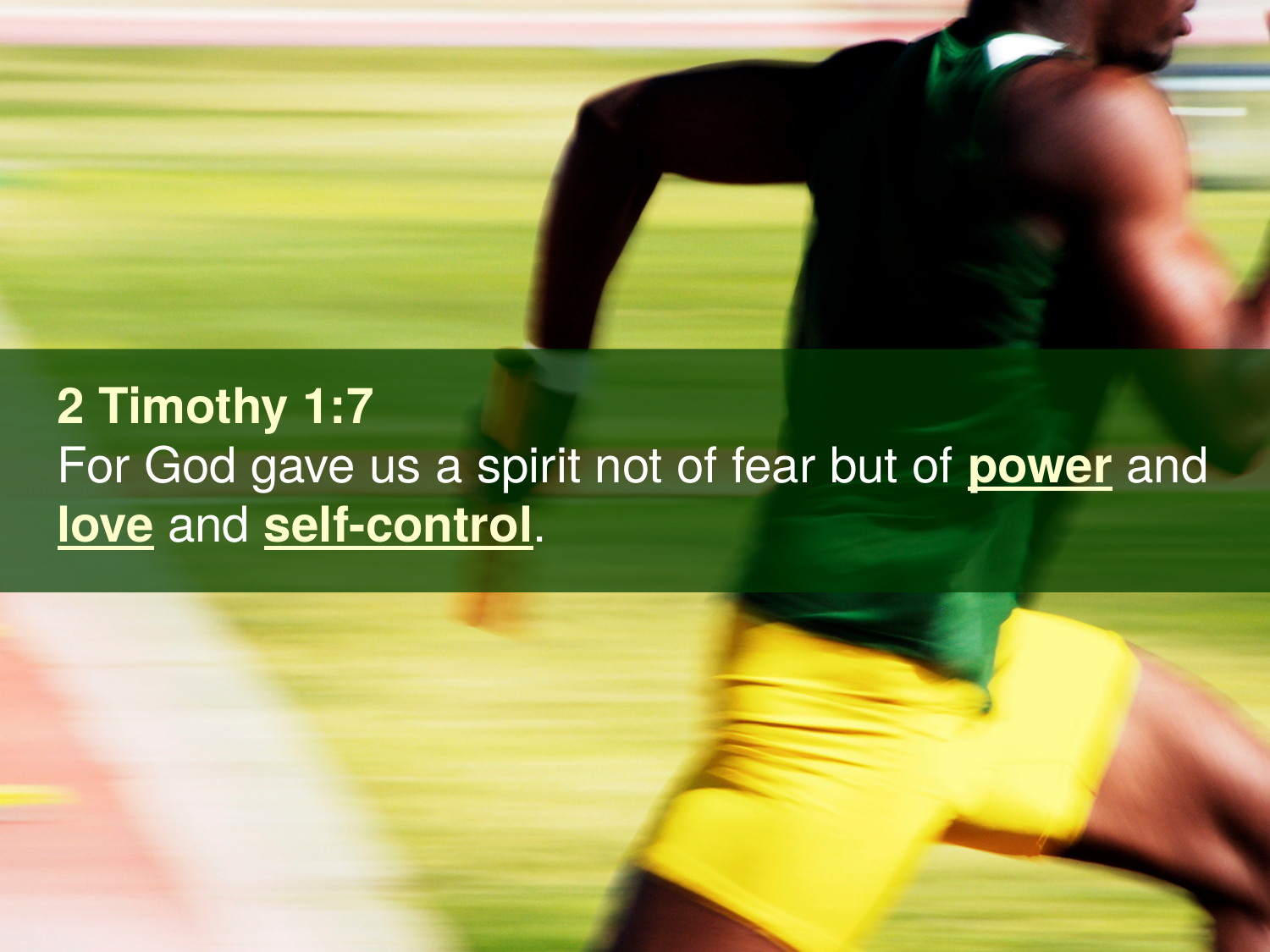

2 Timothy 1:7
For God gave us a spirit not of fear but of power and love and self-control.